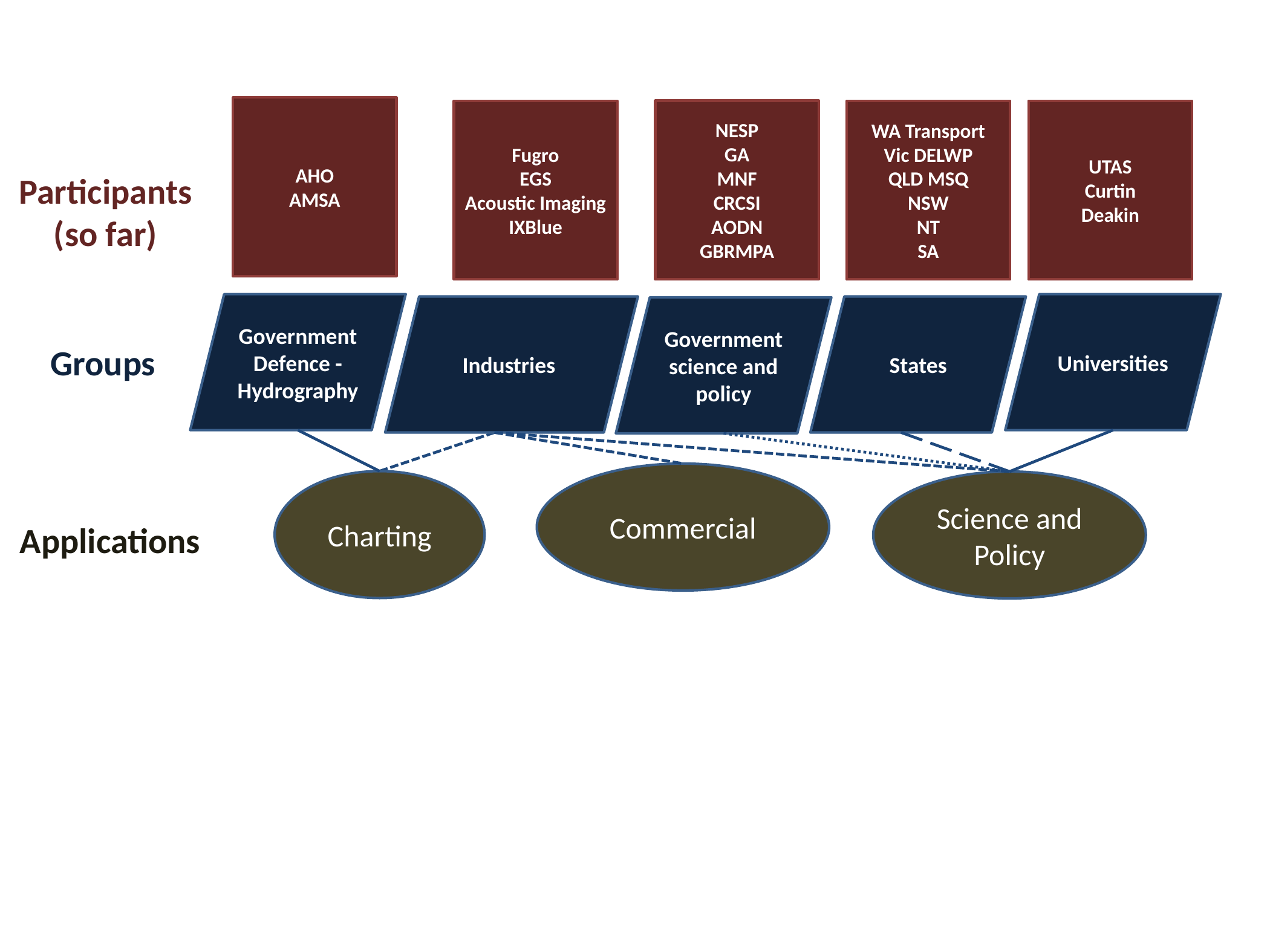

AHO
AMSA
NESP
GA
MNF
CRCSI
AODN
GBRMPA
Fugro
EGS
Acoustic Imaging
IXBlue
WA Transport
Vic DELWP
QLD MSQ
NSW
NT
SA
UTAS
Curtin
Deakin
Participants
(so far)
Universities
Government Defence - Hydrography
States
Industries
Government science and policy
Groups
Commercial
Charting
Science and Policy
Applications